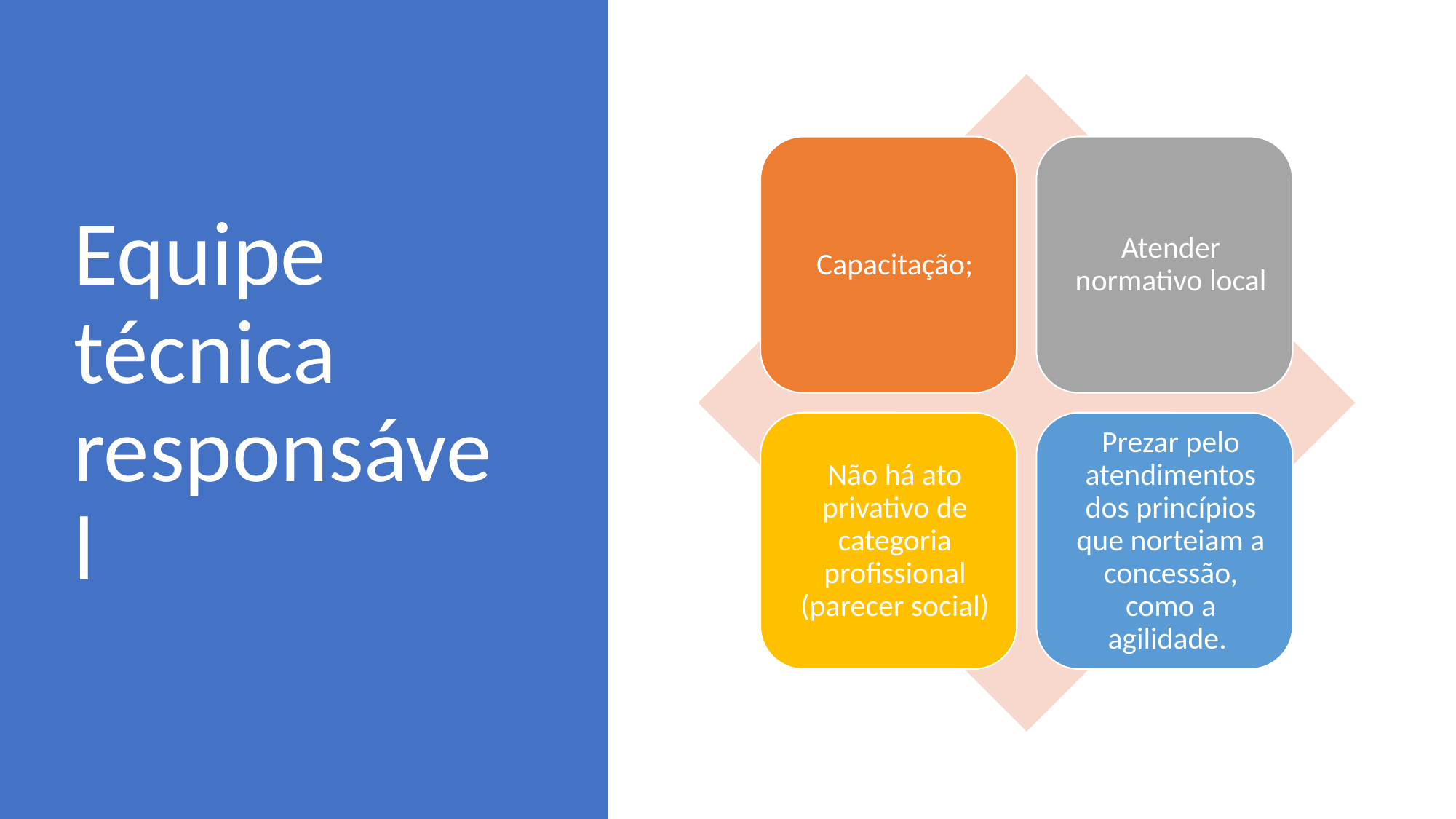

# Equipe técnica responsável
Capacitação;
Atender normativo local
Não há ato privativo de categoria profissional (parecer social)
Prezar pelo atendimentos dos princípios que norteiam a concessão, como a agilidade.